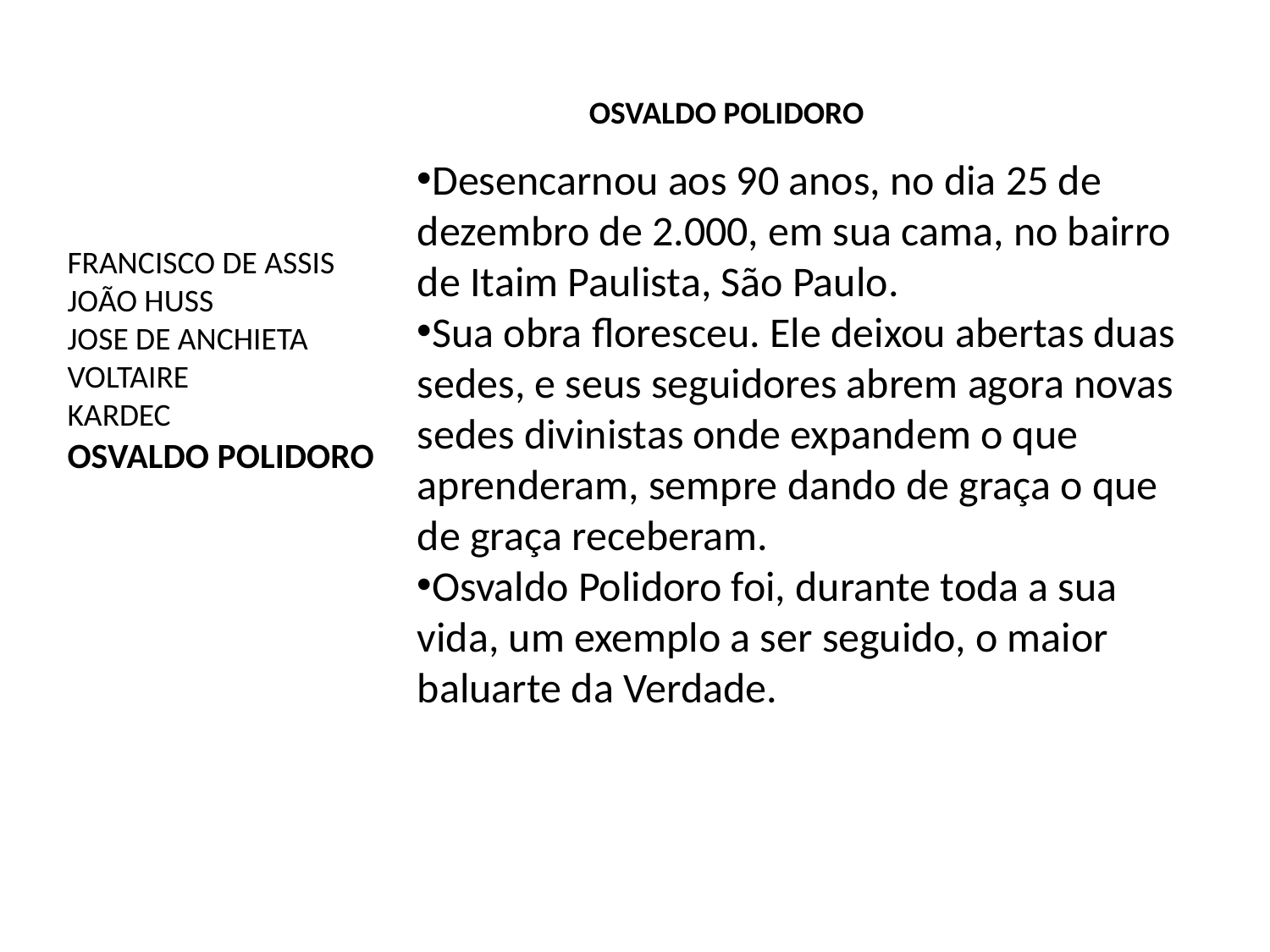

OSVALDO POLIDORO
Desencarnou aos 90 anos, no dia 25 de dezembro de 2.000, em sua cama, no bairro de Itaim Paulista, São Paulo.
Sua obra floresceu. Ele deixou abertas duas sedes, e seus seguidores abrem agora novas sedes divinistas onde expandem o que aprenderam, sempre dando de graça o que de graça receberam.
Osvaldo Polidoro foi, durante toda a sua vida, um exemplo a ser seguido, o maior baluarte da Verdade.
FRANCISCO DE ASSIS
JOÃO HUSS
JOSE DE ANCHIETA
VOLTAIRE
KARDEC
OSVALDO POLIDORO